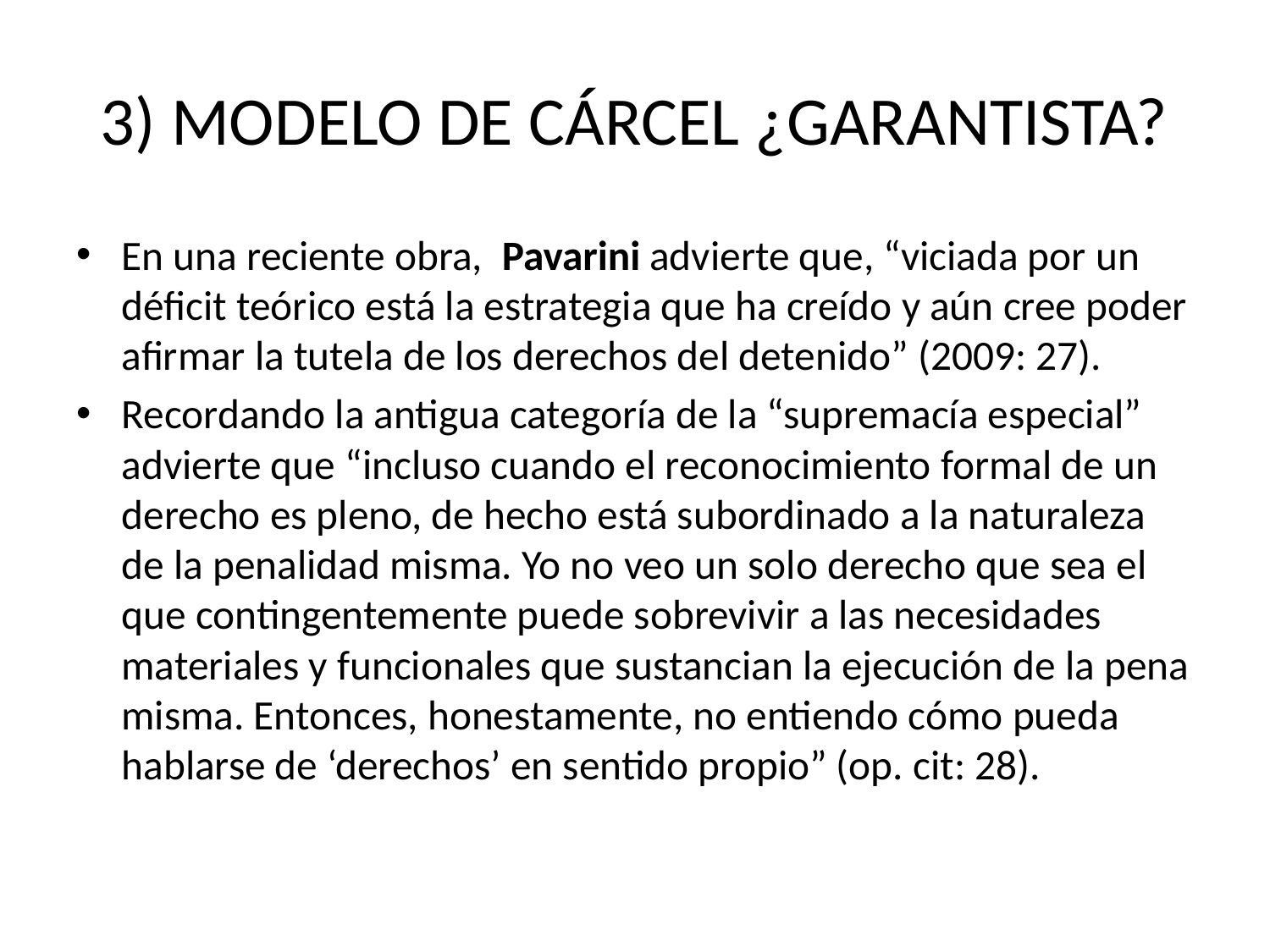

# 3) MODELO DE CÁRCEL ¿GARANTISTA?
En una reciente obra,  Pavarini advierte que, “viciada por un déficit teórico está la estrategia que ha creído y aún cree poder afirmar la tutela de los derechos del detenido” (2009: 27).
Recordando la antigua categoría de la “supremacía especial” advierte que “incluso cuando el reconocimiento formal de un derecho es pleno, de hecho está subordinado a la naturaleza de la penalidad misma. Yo no veo un solo derecho que sea el que contingentemente puede sobrevivir a las necesidades materiales y funcionales que sustancian la ejecución de la pena misma. Entonces, honestamente, no entiendo cómo pueda hablarse de ‘derechos’ en sentido propio” (op. cit: 28).